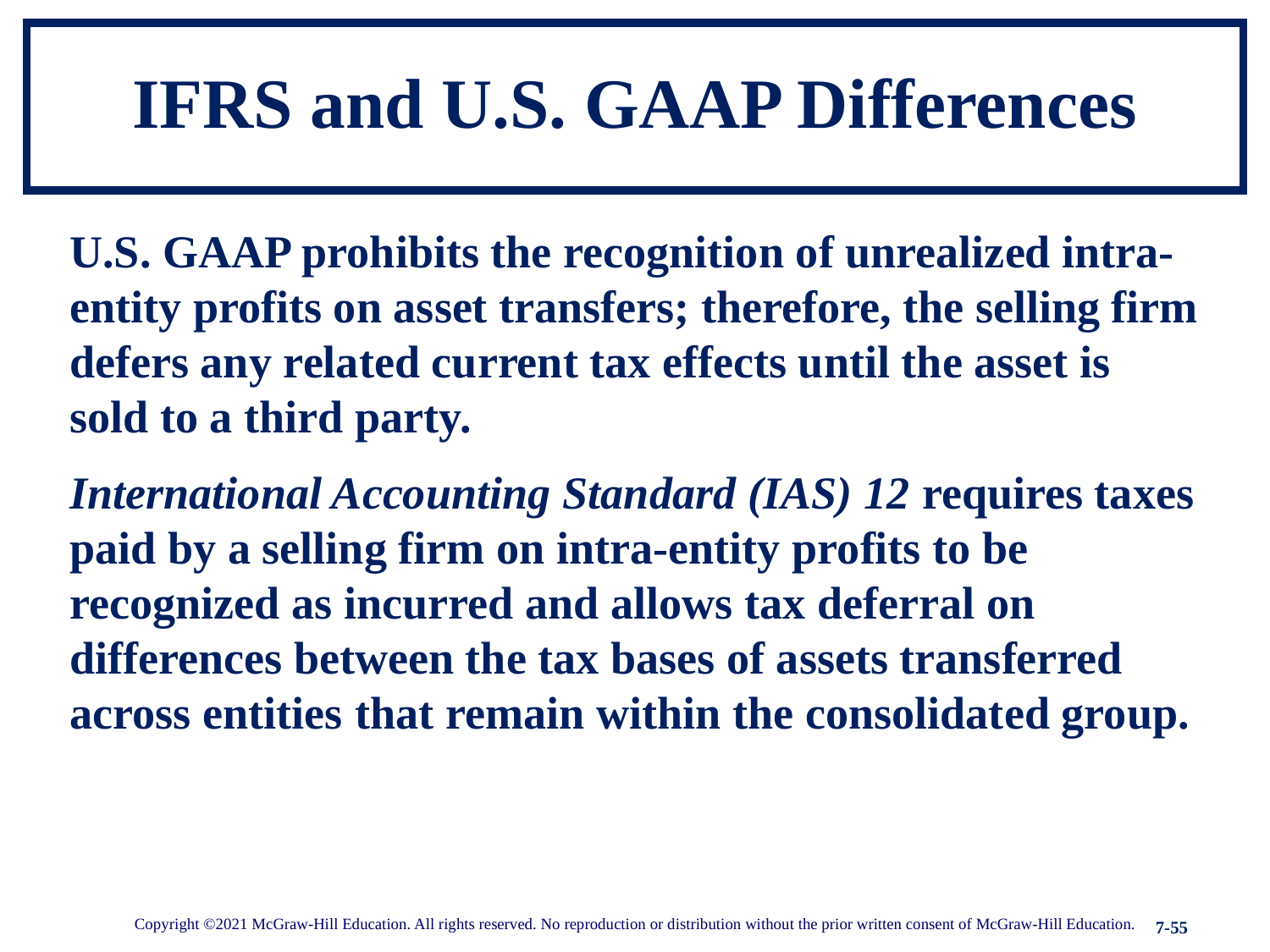

# IFRS and U.S. GAAP Differences
U.S. GAAP prohibits the recognition of unrealized intra-entity profits on asset transfers; therefore, the selling firm defers any related current tax effects until the asset is sold to a third party.
International Accounting Standard (IAS) 12 requires taxes paid by a selling firm on intra-entity profits to be recognized as incurred and allows tax deferral on differences between the tax bases of assets transferred across entities that remain within the consolidated group.
Copyright ©2021 McGraw-Hill Education. All rights reserved. No reproduction or distribution without the prior written consent of McGraw-Hill Education.
7-55